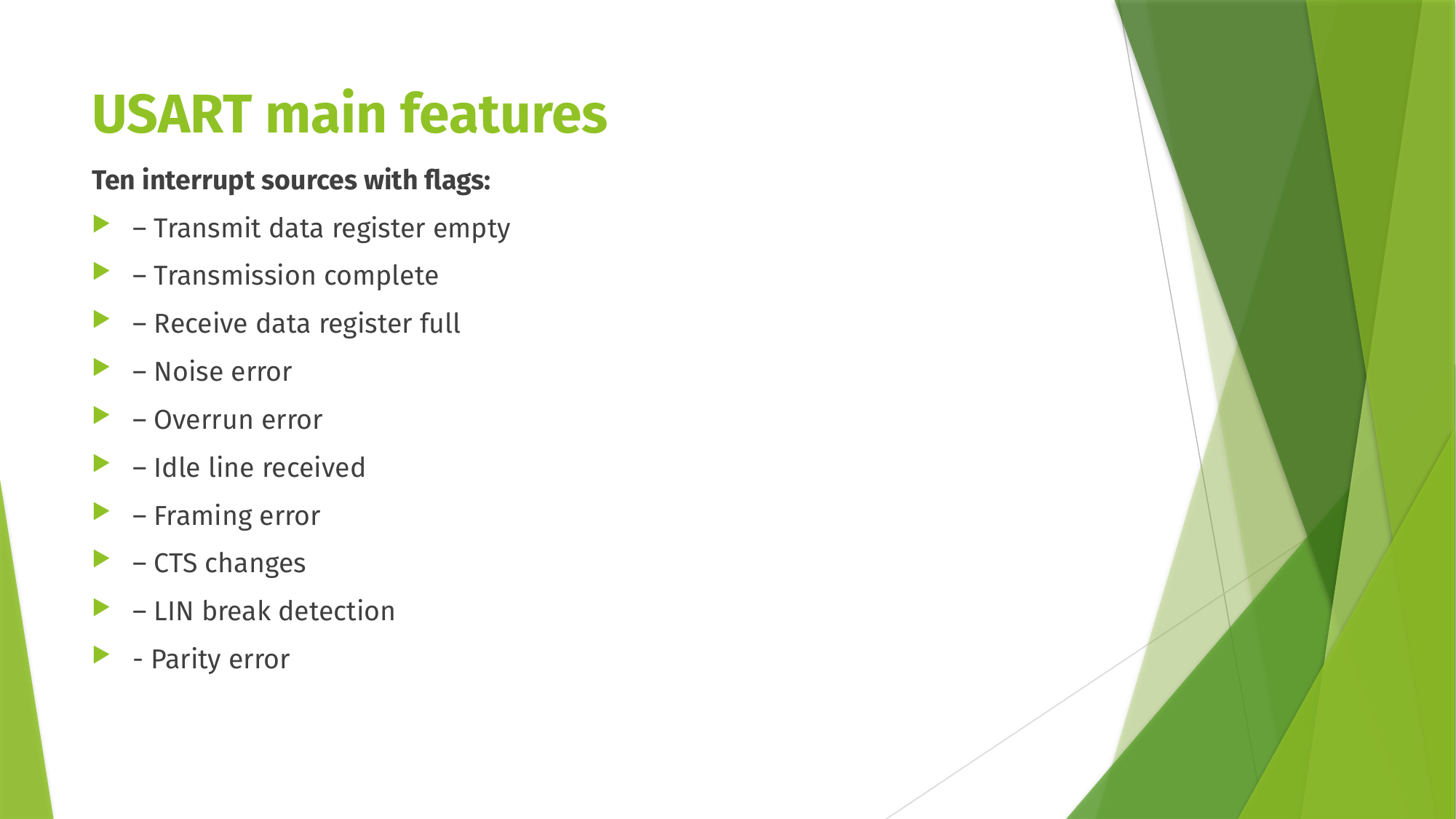

# USART main features
Ten interrupt sources with flags:
– Transmit data register empty
– Transmission complete
– Receive data register full
– Noise error
– Overrun error
– Idle line received
– Framing error
– CTS changes
– LIN break detection
- Parity error